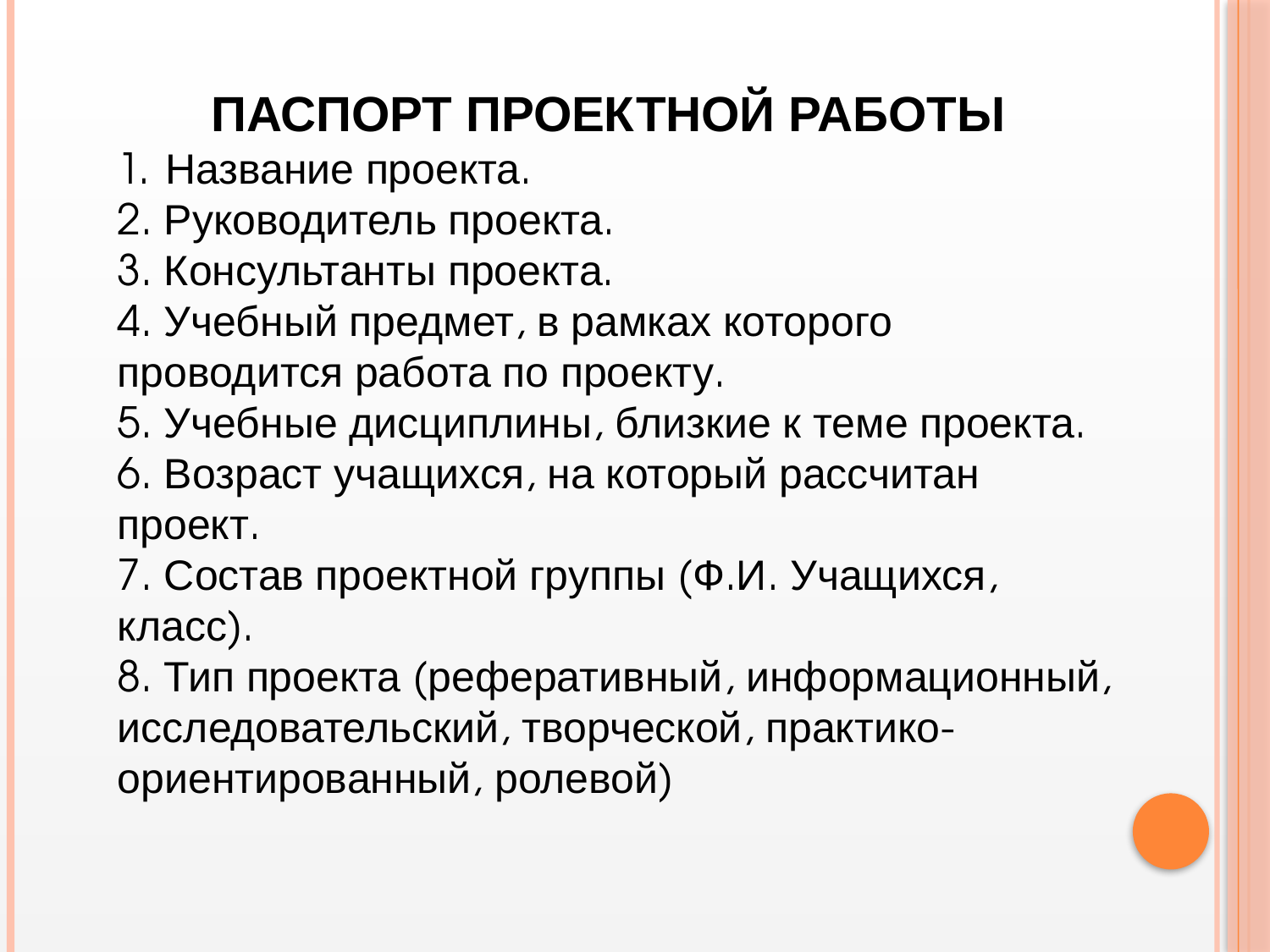

#
ПАСПОРТ ПРОЕКТНОЙ РАБОТЫ
Название проекта.
2. Руководитель проекта.
3. Консультанты проекта.
4. Учебный предмет, в рамках которого проводится работа по проекту.
5. Учебные дисциплины, близкие к теме проекта.
6. Возраст учащихся, на который рассчитан проект.
7. Состав проектной группы (Ф.И. Учащихся, класс).
8. Тип проекта (реферативный, информационный, исследовательский, творческой, практико-ориентированный, ролевой)